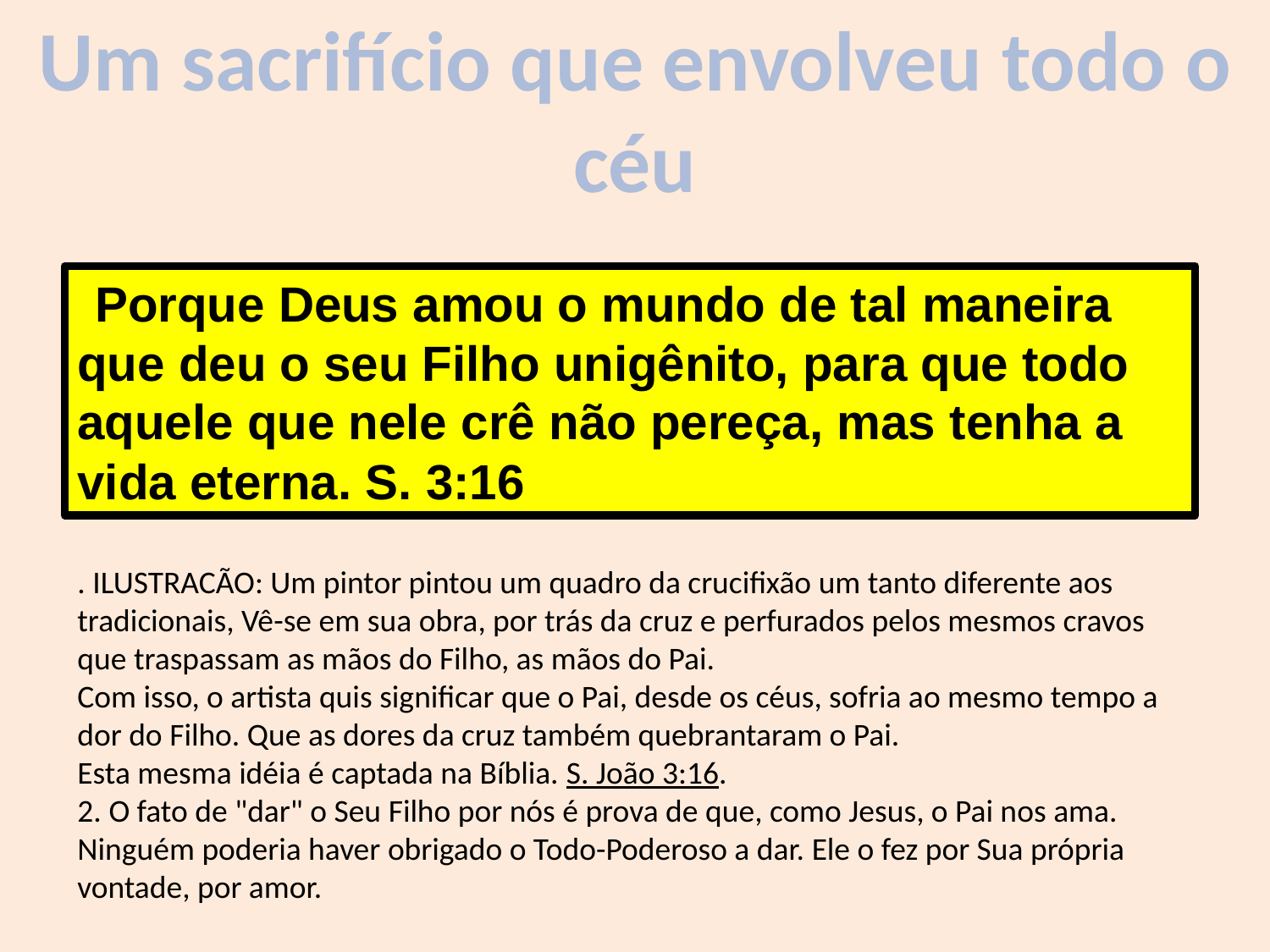

Um sacrifício que envolveu todo o
céu
  Porque Deus amou o mundo de tal maneira que deu o seu Filho unigênito, para que todo aquele que nele crê não pereça, mas tenha a vida eterna. S. 3:16
. ILUSTRACÃO: Um pintor pintou um quadro da crucifixão um tanto diferente aos tradicionais, Vê-se em sua obra, por trás da cruz e perfurados pelos mesmos cravos que traspassam as mãos do Filho, as mãos do Pai.
Com isso, o artista quis significar que o Pai, desde os céus, sofria ao mesmo tempo a dor do Filho. Que as dores da cruz também quebrantaram o Pai.
Esta mesma idéia é captada na Bíblia. S. João 3:16.
2. O fato de "dar" o Seu Filho por nós é prova de que, como Jesus, o Pai nos ama.
Ninguém poderia haver obrigado o Todo-Poderoso a dar. Ele o fez por Sua própria vontade, por amor.